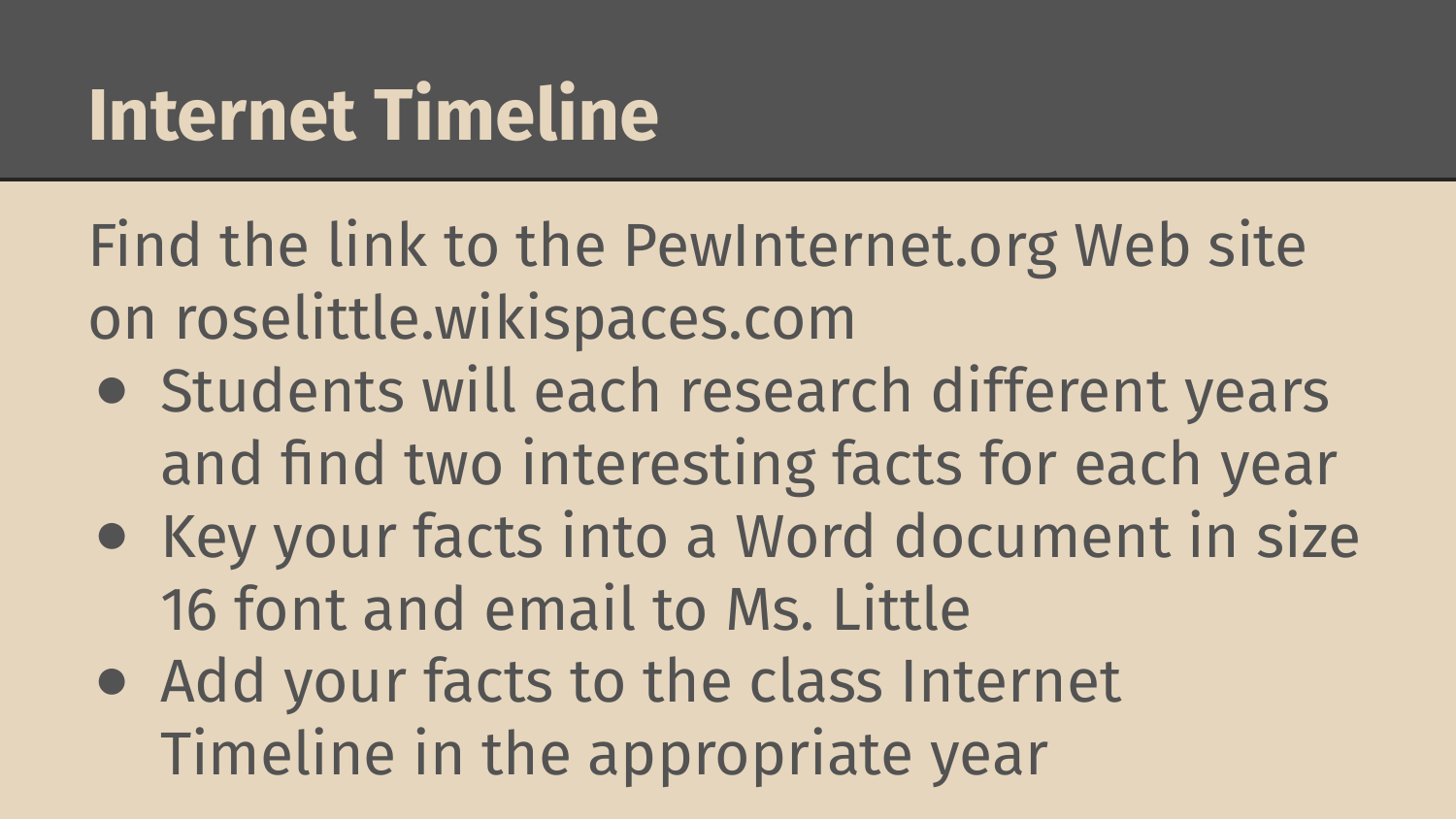

# Internet Timeline
Find the link to the PewInternet.org Web site on roselittle.wikispaces.com
Students will each research different years and find two interesting facts for each year
Key your facts into a Word document in size 16 font and email to Ms. Little
Add your facts to the class Internet Timeline in the appropriate year